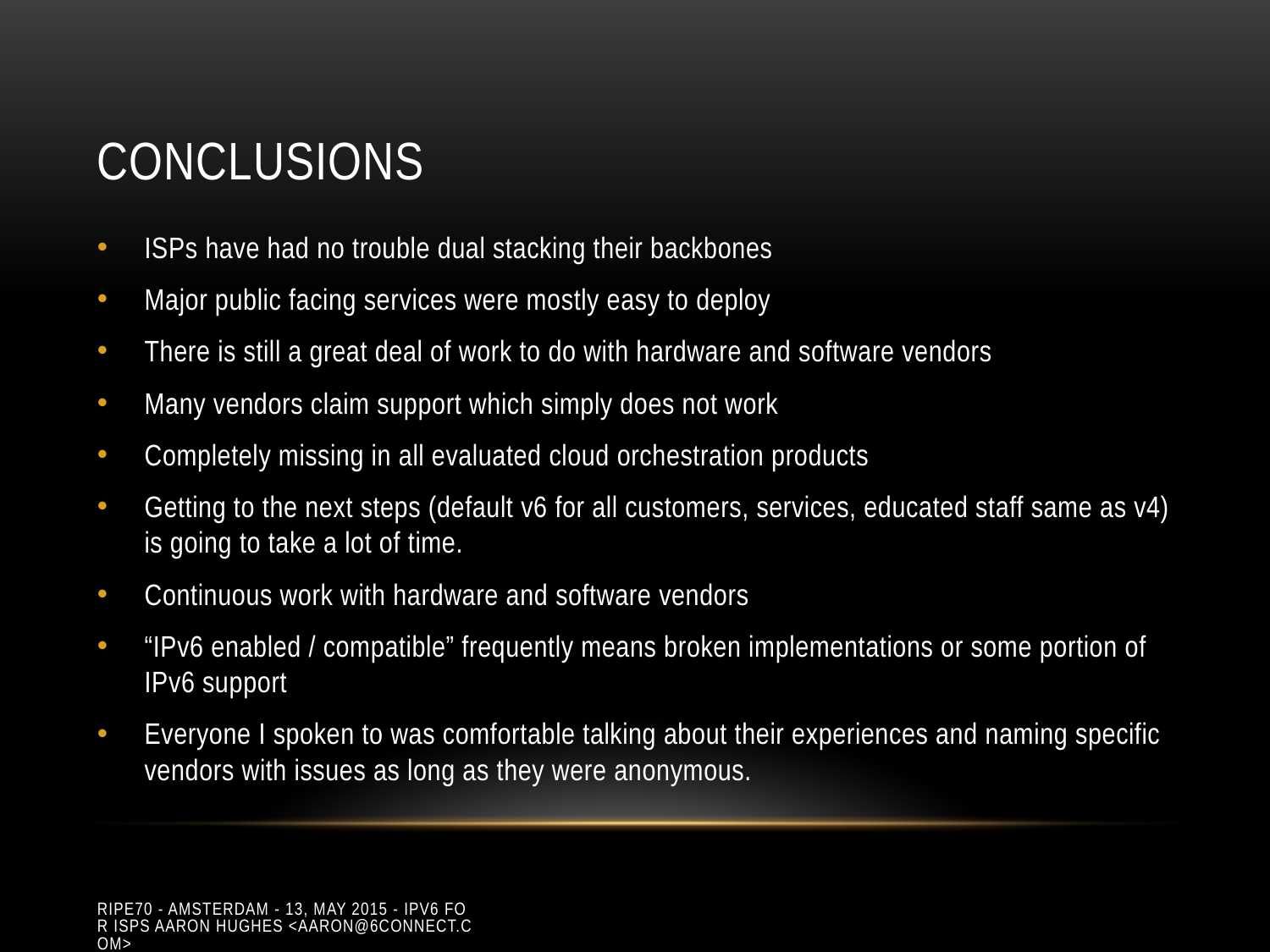

# conclusions
ISPs have had no trouble dual stacking their backbones
Major public facing services were mostly easy to deploy
There is still a great deal of work to do with hardware and software vendors
Many vendors claim support which simply does not work
Completely missing in all evaluated cloud orchestration products
Getting to the next steps (default v6 for all customers, services, educated staff same as v4) is going to take a lot of time.
Continuous work with hardware and software vendors
“IPv6 enabled / compatible” frequently means broken implementations or some portion of IPv6 support
Everyone I spoken to was comfortable talking about their experiences and naming specific vendors with issues as long as they were anonymous.

RIPE70 - Amsterdam - 13, May 2015 - IPv6 for ISPs Aaron Hughes <aaron@6connect.com>